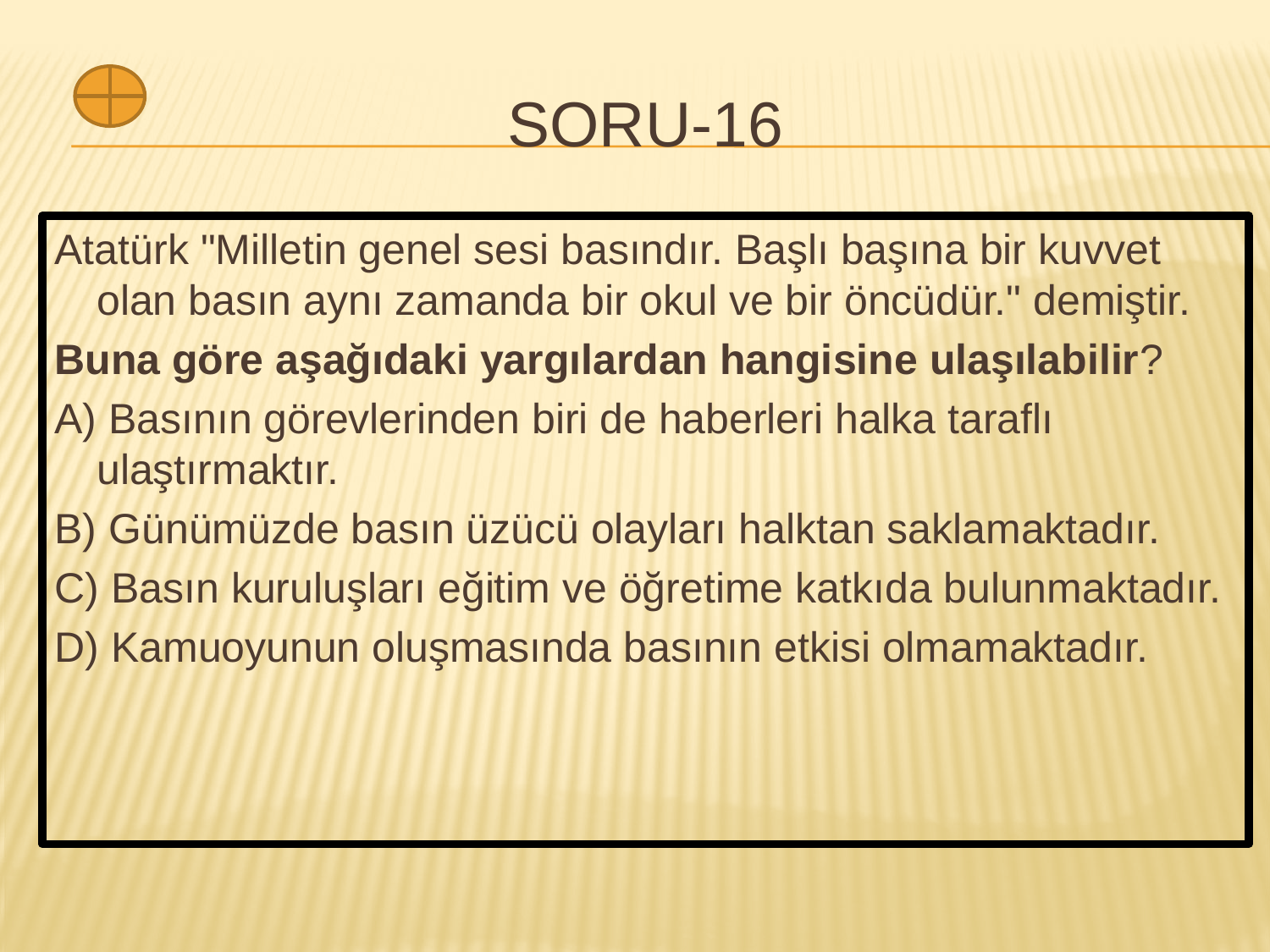

# SORU-16

Atatürk "Milletin genel sesi basındır. Başlı başına bir kuvvet olan basın aynı zamanda bir okul ve bir öncüdür." demiştir.
Buna göre aşağıdaki yargılardan hangi­sine ulaşılabilir?
A) Basının görevlerinden biri de haberleri halka taraflı ulaştırmaktır.
B) Günümüzde basın üzücü olayları halktan saklamaktadır.
C) Basın kuruluşları eğitim ve öğretime katkıda bulunmaktadır.
D) Kamuoyunun oluşmasında basının etkisi olmamaktadır.